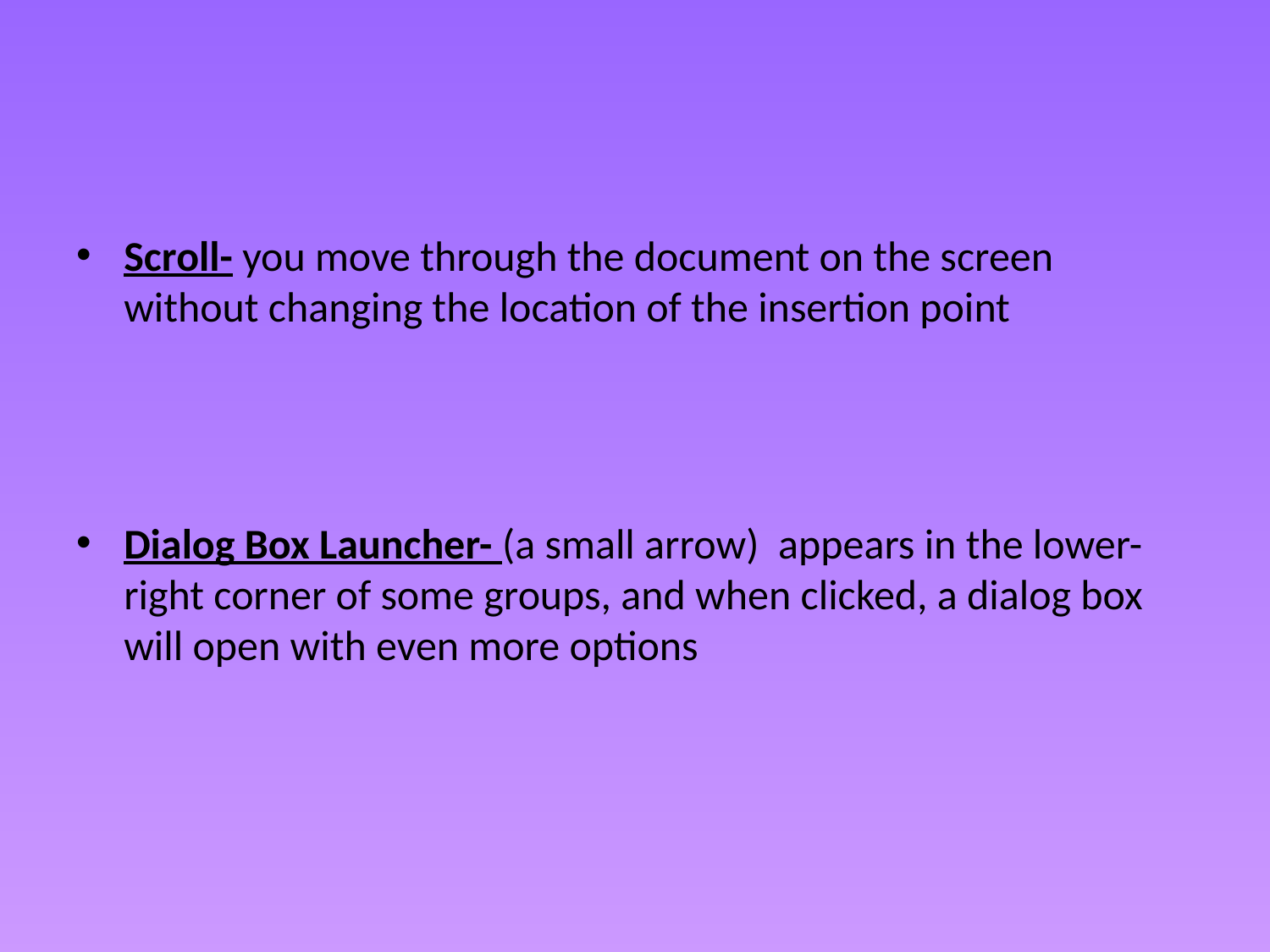

Scroll- you move through the document on the screen without changing the location of the insertion point

Dialog Box Launcher- (a small arrow)  appears in the lower-right corner of some groups, and when clicked, a dialog box will open with even more options